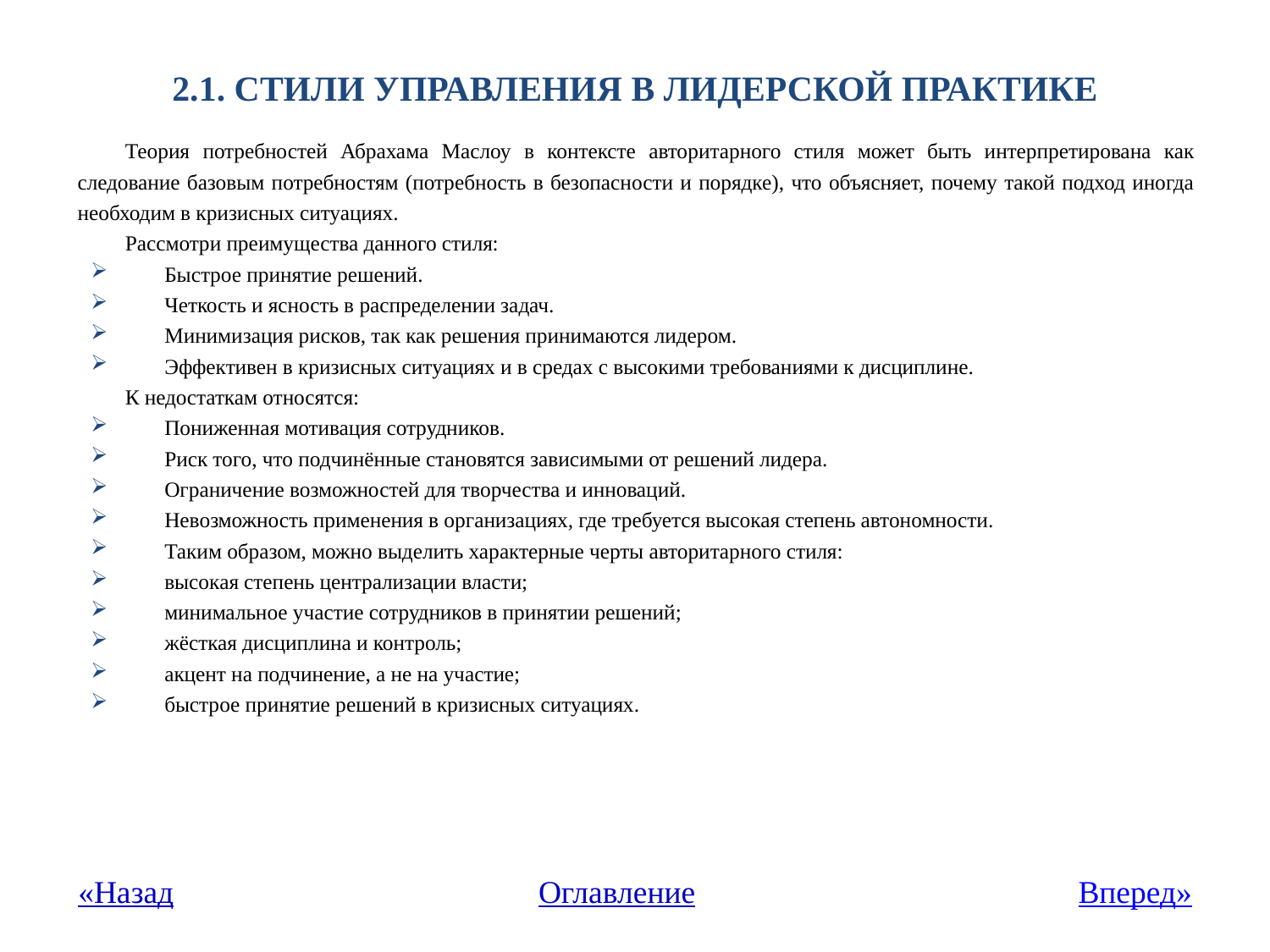

# 2.1. Стили УПРАВЛЕНИЯ В лидерской ПРАКТИКЕ
Теория потребностей Абрахама Маслоу в контексте авторитарного стиля может быть интерпретирована как следование базовым потребностям (потребность в безопасности и порядке), что объясняет, почему такой подход иногда необходим в кризисных ситуациях.
Рассмотри преимущества данного стиля:
Быстрое принятие решений.
Четкость и ясность в распределении задач.
Минимизация рисков, так как решения принимаются лидером.
Эффективен в кризисных ситуациях и в средах с высокими требованиями к дисциплине.
К недостаткам относятся:
Пониженная мотивация сотрудников.
Риск того, что подчинённые становятся зависимыми от решений лидера.
Ограничение возможностей для творчества и инноваций.
Невозможность применения в организациях, где требуется высокая степень автономности.
Таким образом, можно выделить характерные черты авторитарного стиля:
высокая степень централизации власти;
минимальное участие сотрудников в принятии решений;
жёсткая дисциплина и контроль;
акцент на подчинение, а не на участие;
быстрое принятие решений в кризисных ситуациях.

«Назад
Оглавление
Вперед»